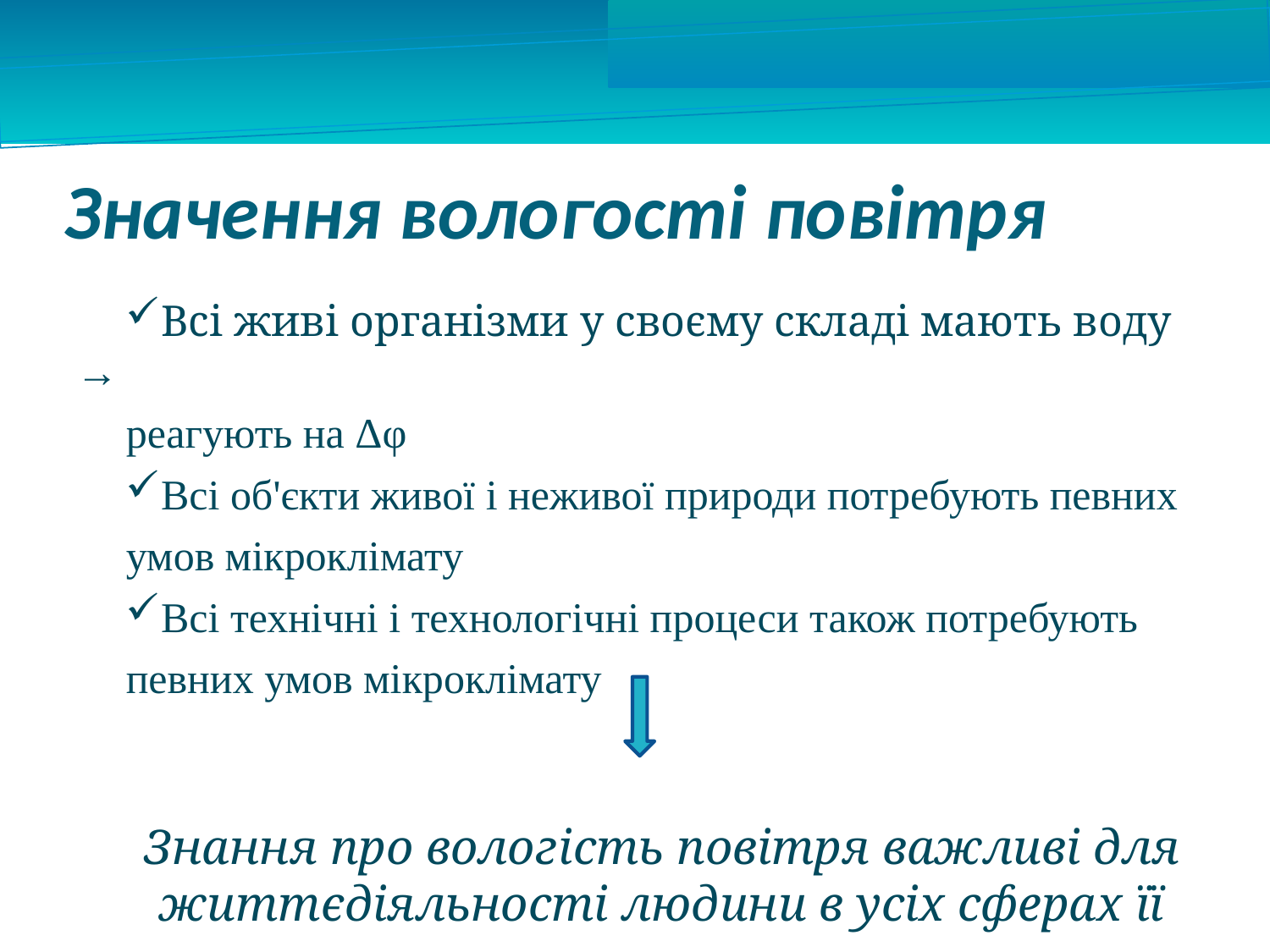

Значення вологості повітря
Всі живі організми у своєму складі мають воду →
реагують на Δφ
Всі об'єкти живої і неживої природи потребують певних
умов мікроклімату
Всі технічні і технологічні процеси також потребують
певних умов мікроклімату

Знання про вологість повітря важливі для
життєдіяльності людини в усіх сферах її життя